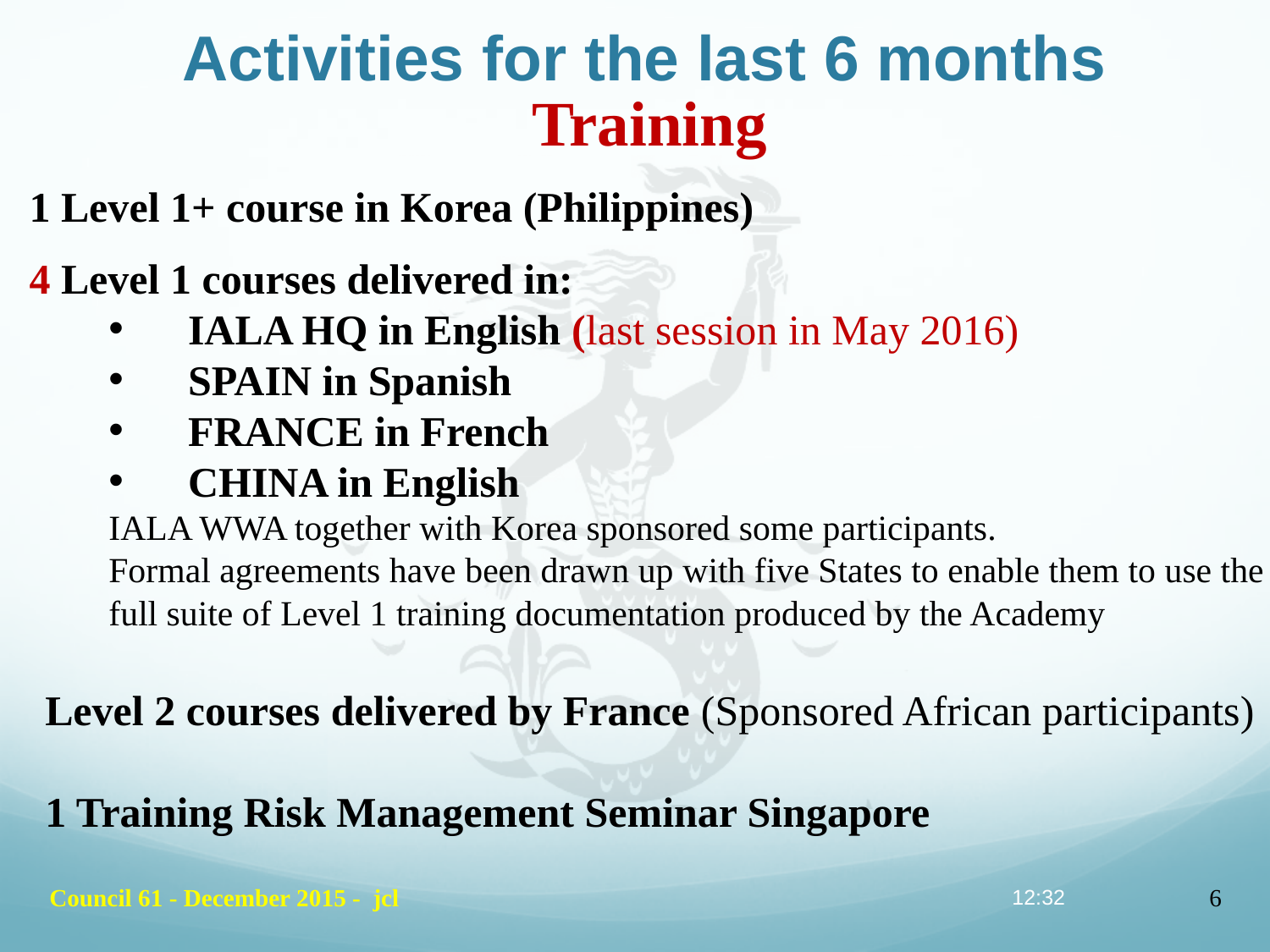

# Activities for the last 6 months

Training
1 Level 1+ course in Korea (Philippines)
4 Level 1 courses delivered in:
IALA HQ in English (last session in May 2016)
SPAIN in Spanish
FRANCE in French
CHINA in English
IALA WWA together with Korea sponsored some participants.
Formal agreements have been drawn up with five States to enable them to use the full suite of Level 1 training documentation produced by the Academy

Level 2 courses delivered by France (Sponsored African participants)

1 Training Risk Management Seminar Singapore

Council 61 - December 2015 -  jcl
12:32
6